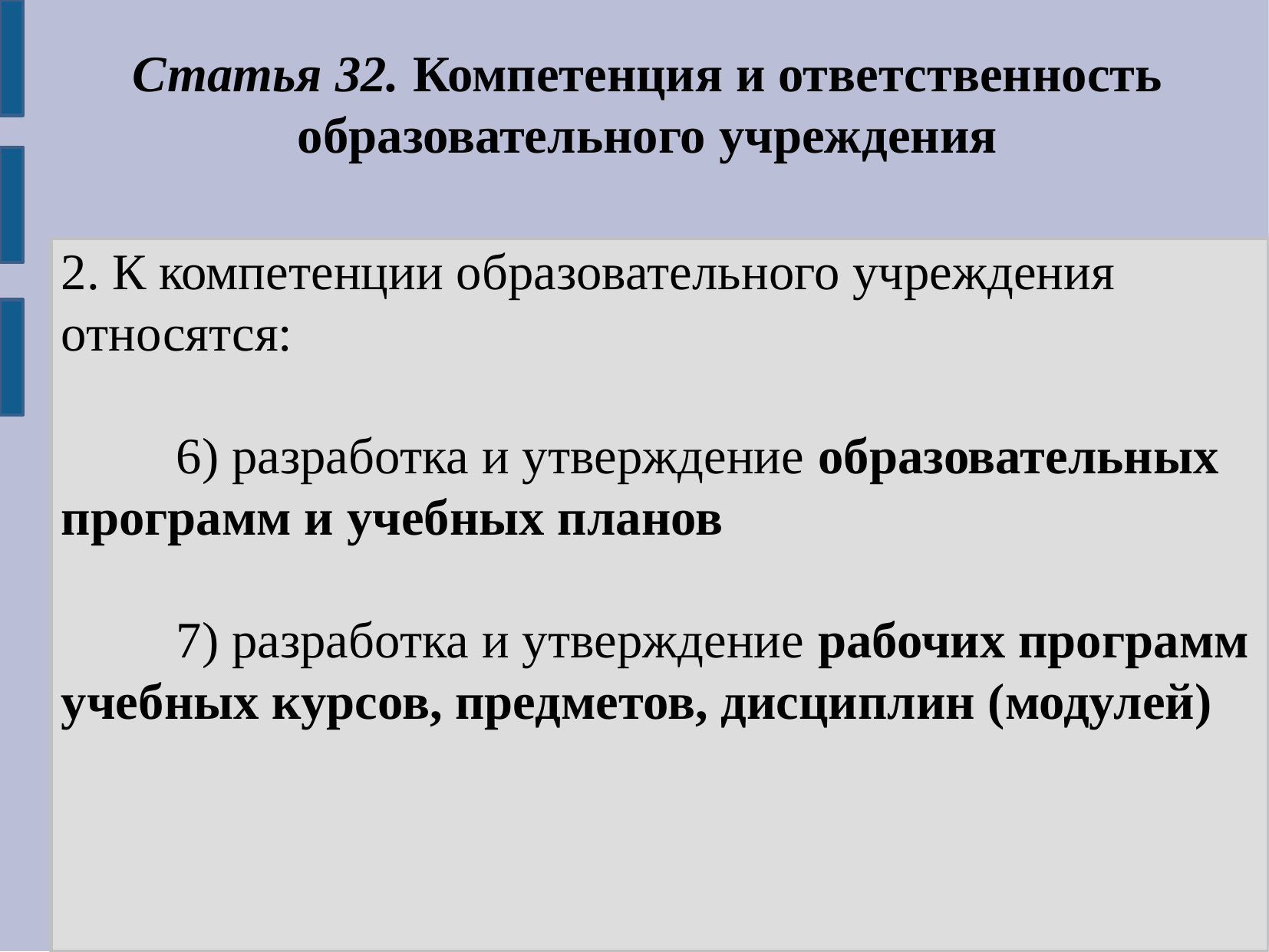

Статья 32. Компетенция и ответственность образовательного учреждения
2. К компетенции образовательного учреждения относятся:

	6) разработка и утверждение образовательных программ и учебных планов

	7) разработка и утверждение рабочих программ учебных курсов, предметов, дисциплин (модулей)